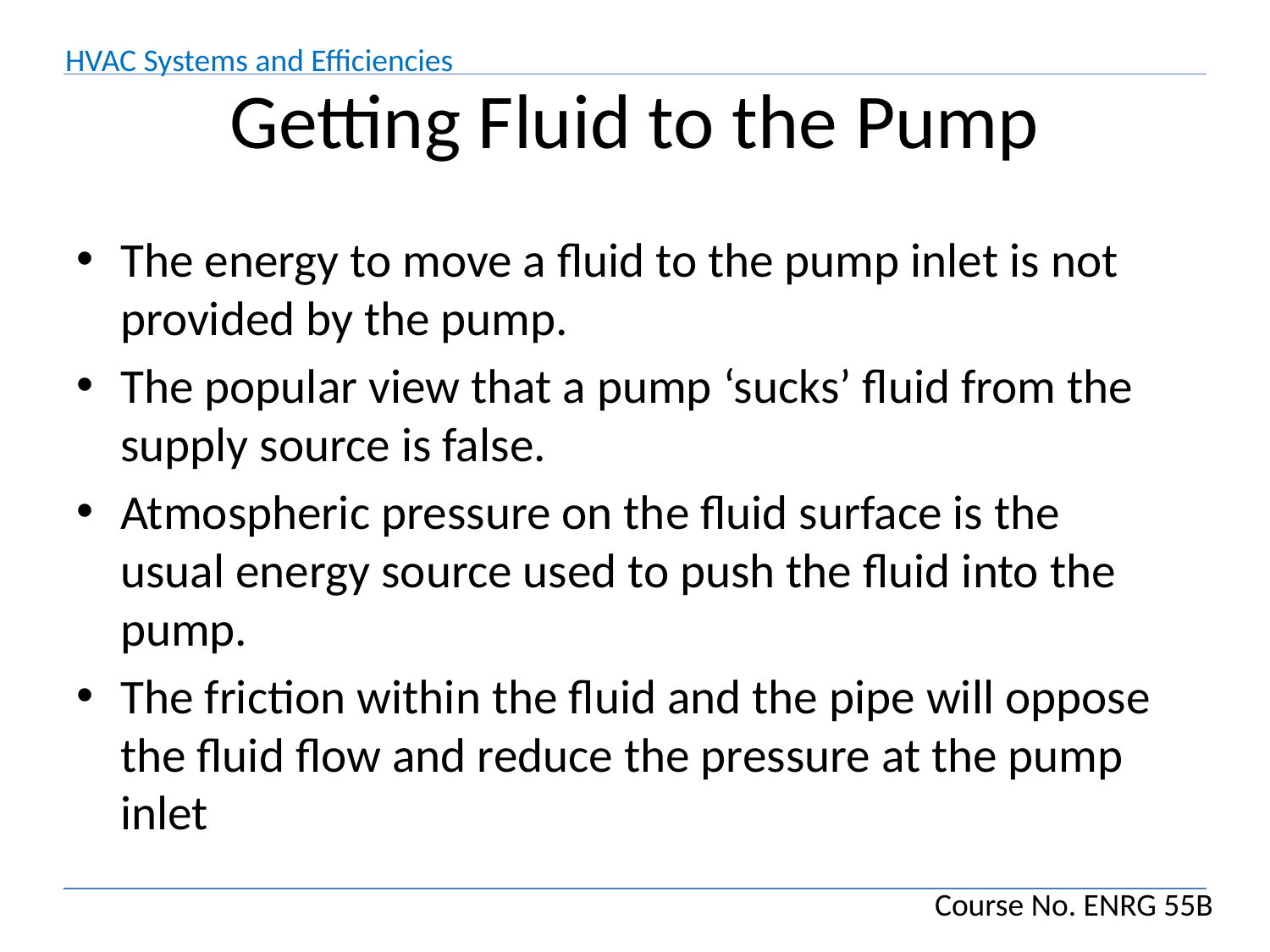

# Getting Fluid to the Pump
The energy to move a fluid to the pump inlet is not provided by the pump.
The popular view that a pump ‘sucks’ fluid from the supply source is false.
Atmospheric pressure on the fluid surface is the usual energy source used to push the fluid into the pump.
The friction within the fluid and the pipe will oppose the fluid flow and reduce the pressure at the pump inlet